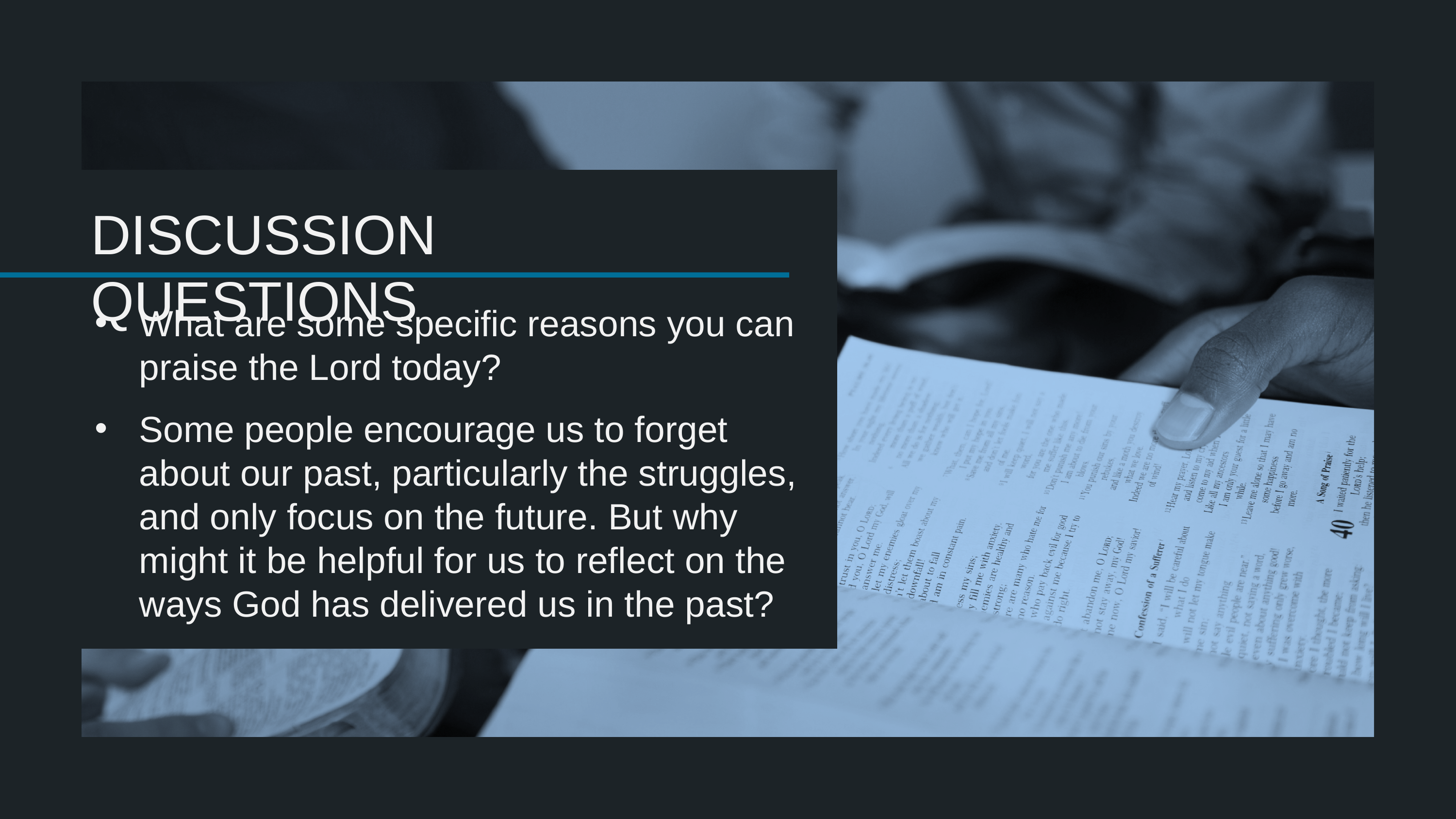

What are some specific reasons you can praise the Lord today?
Some people encourage us to forget about our past, particularly the struggles, and only focus on the future. But why might it be helpful for us to reflect on the ways God has delivered us in the past?